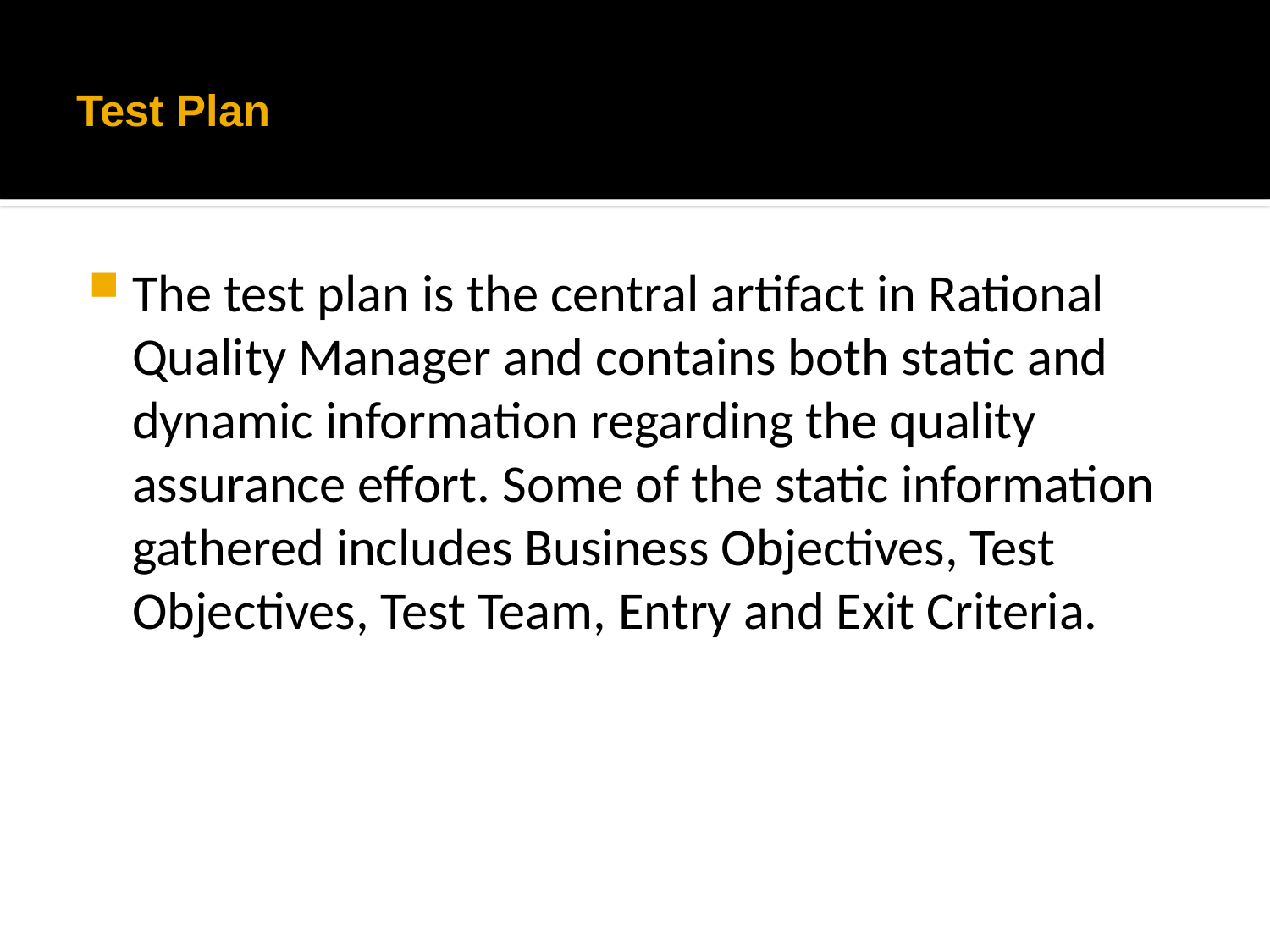

# Test Plan
The test plan is the central artifact in Rational Quality Manager and contains both static and dynamic information regarding the quality assurance effort. Some of the static information gathered includes Business Objectives, Test Objectives, Test Team, Entry and Exit Criteria.